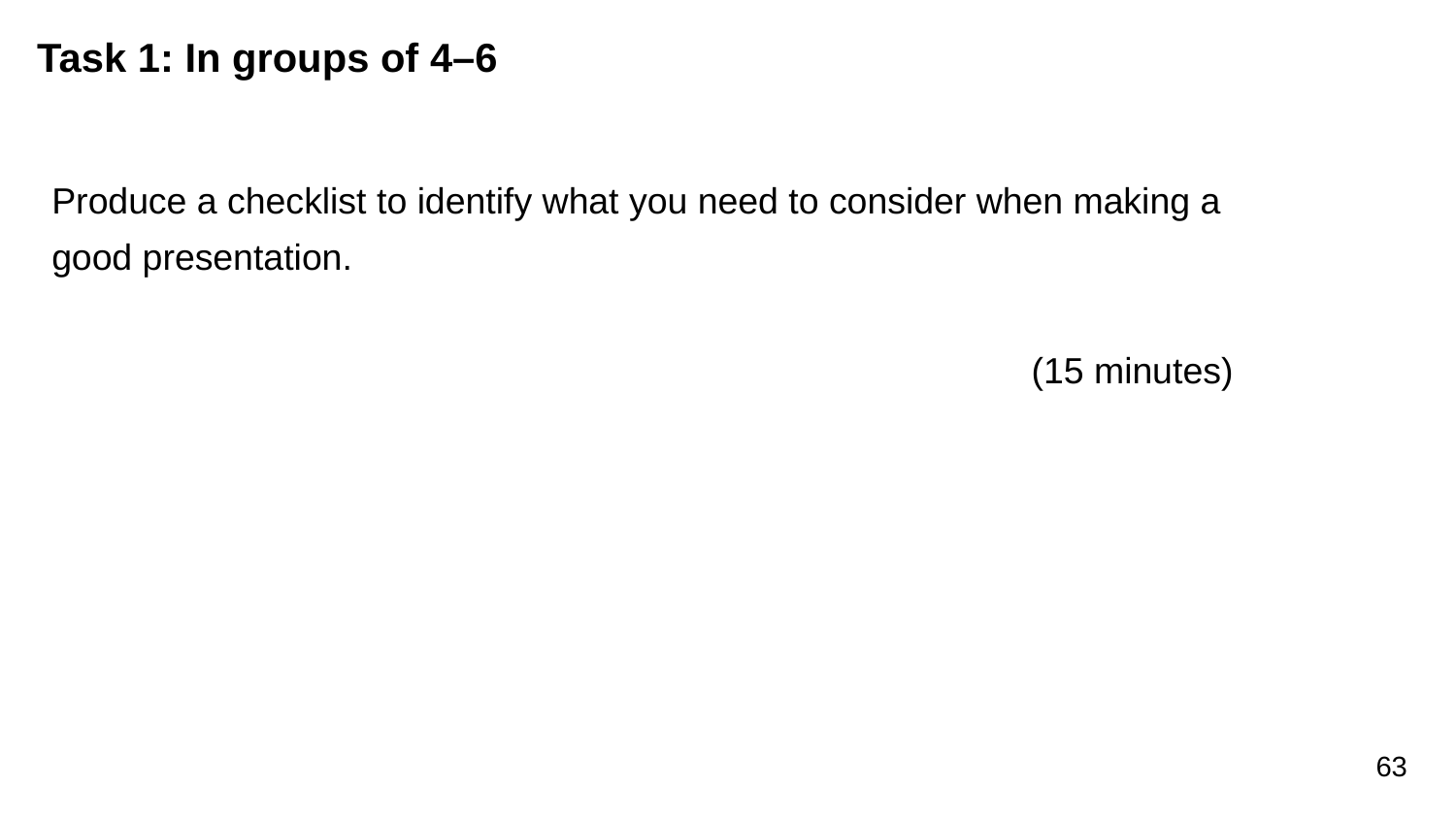

# Task 1: In groups of 4–6
Produce a checklist to identify what you need to consider when making a good presentation.

(15 minutes)

63